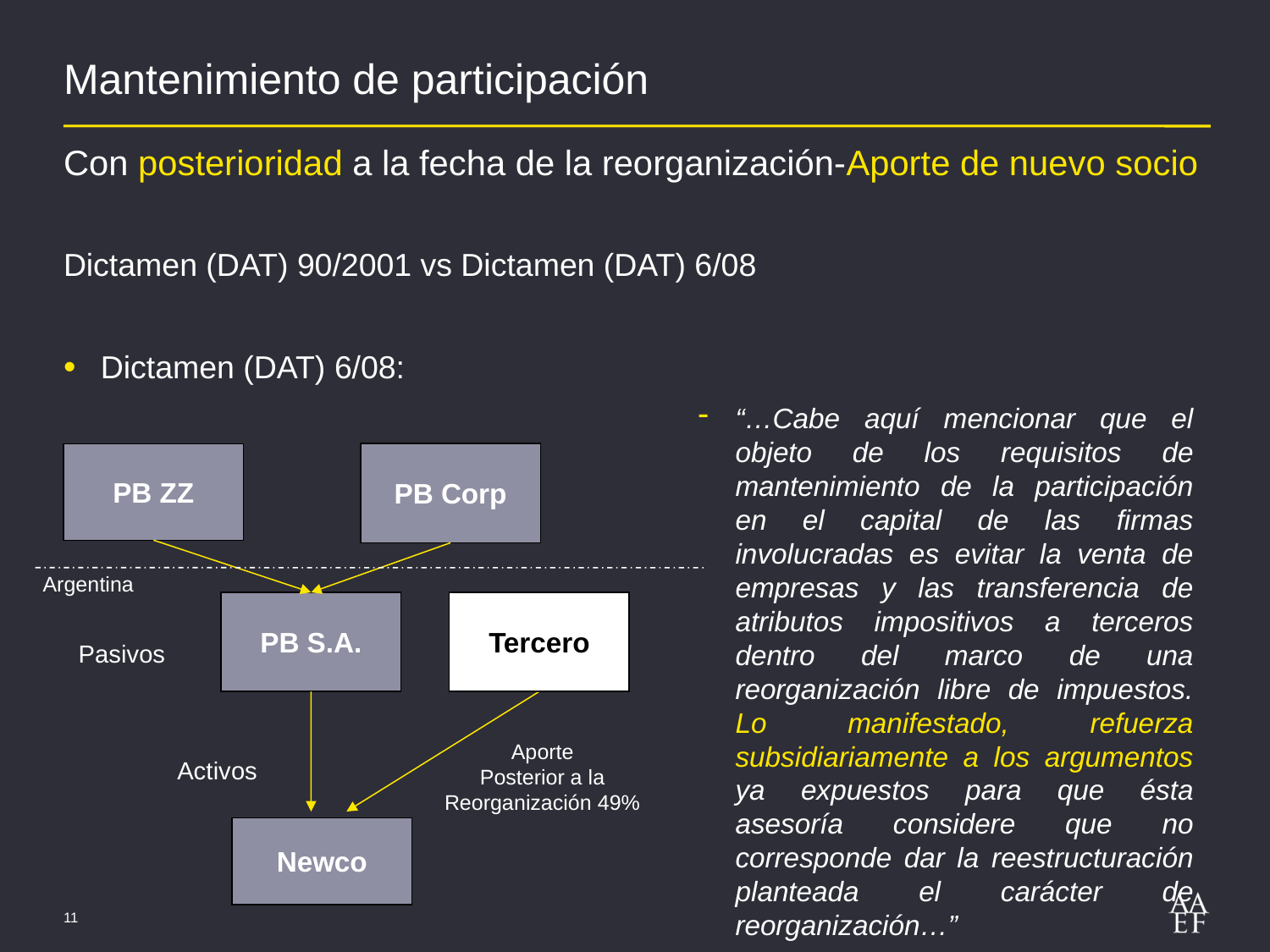

# Mantenimiento de participación
Con posterioridad a la fecha de la reorganización-Aporte de nuevo socio

Dictamen (DAT) 90/2001 vs Dictamen (DAT) 6/08

Dictamen (DAT) 6/08:

“…Cabe aquí mencionar que el objeto de los requisitos de mantenimiento de la participación en el capital de las firmas involucradas es evitar la venta de empresas y las transferencia de atributos impositivos a terceros dentro del marco de una reorganización libre de impuestos. Lo manifestado, refuerza subsidiariamente a los argumentos ya expuestos para que ésta asesoría considere que no corresponde dar la reestructuración planteada el carácter de reorganización…”

PB ZZ
PB Corp
Argentina

PB S.A.
Tercero
Pasivos
Aporte
Posterior a la
Reorganización 49%
Activos

Newco
11